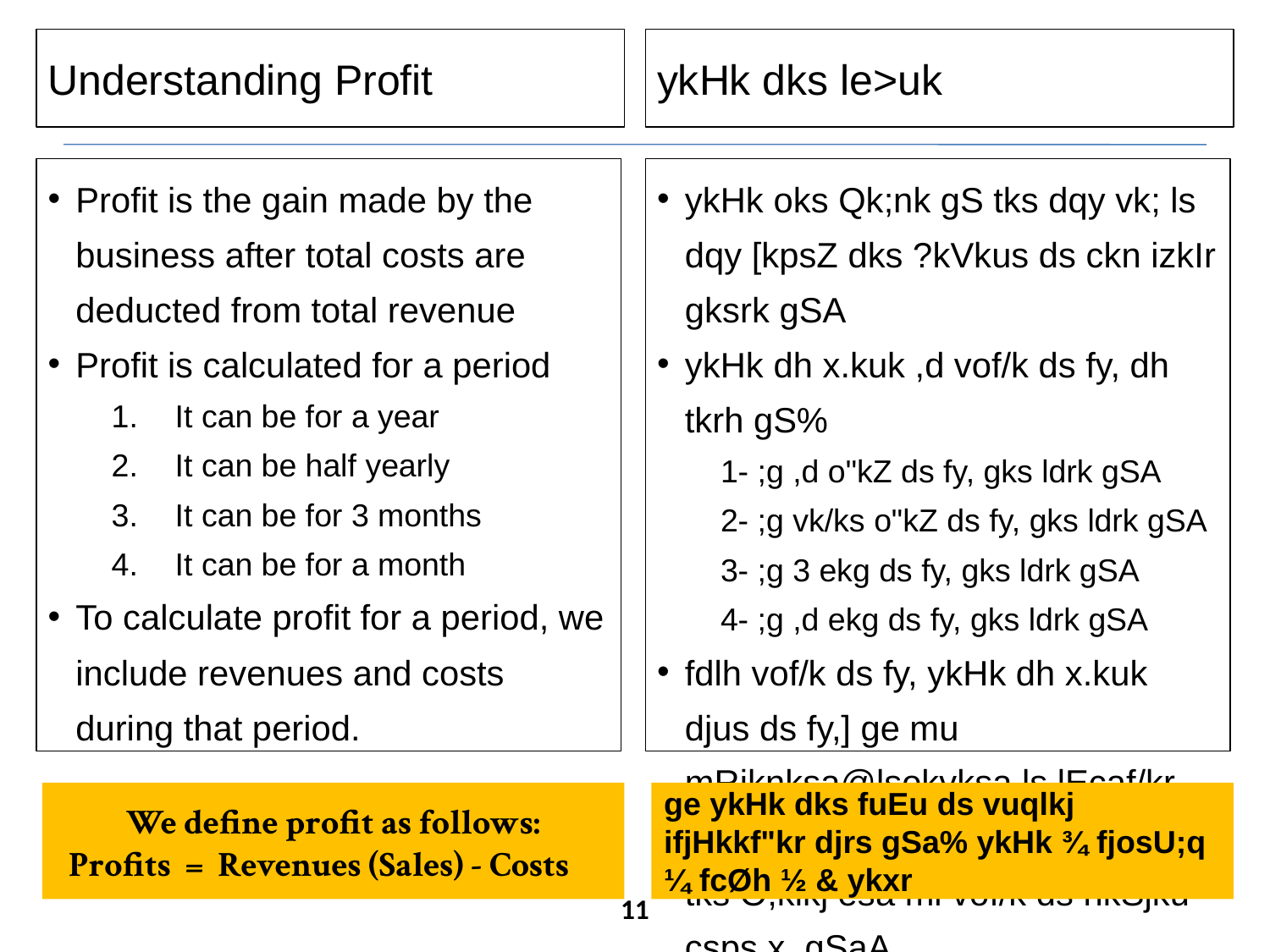

Understanding Profit
ykHk dks le>uk
Profit is the gain made by the business after total costs are deducted from total revenue
Profit is calculated for a period
It can be for a year
It can be half yearly
It can be for 3 months
It can be for a month
To calculate profit for a period, we include revenues and costs during that period.
ykHk oks Qk;nk gS tks dqy vk; ls dqy [kpsZ dks ?kVkus ds ckn izkIr gksrk gSA
ykHk dh x.kuk ,d vof/k ds fy, dh tkrh gS%
1- ;g ,d o"kZ ds fy, gks ldrk gSA
2- ;g vk/ks o"kZ ds fy, gks ldrk gSA
3- ;g 3 ekg ds fy, gks ldrk gSA
4- ;g ,d ekg ds fy, gks ldrk gSA
fdlh vof/k ds fy, ykHk dh x.kuk djus ds fy,] ge mu mRiknksa@lsokvksa ls lEcaf/kr lHkh ysunsu dks lfEefyr djrs gSa tks O;kikj esa ml vof/k ds nkSjku csps x, gSaA

We define profit as follows:
Profits  =  Revenues (Sales) - Costs
ge ykHk dks fuEu ds vuqlkj ifjHkkf"kr djrs gSa% ykHk ¾ fjosU;q ¼ fcØh ½ & ykxr
11